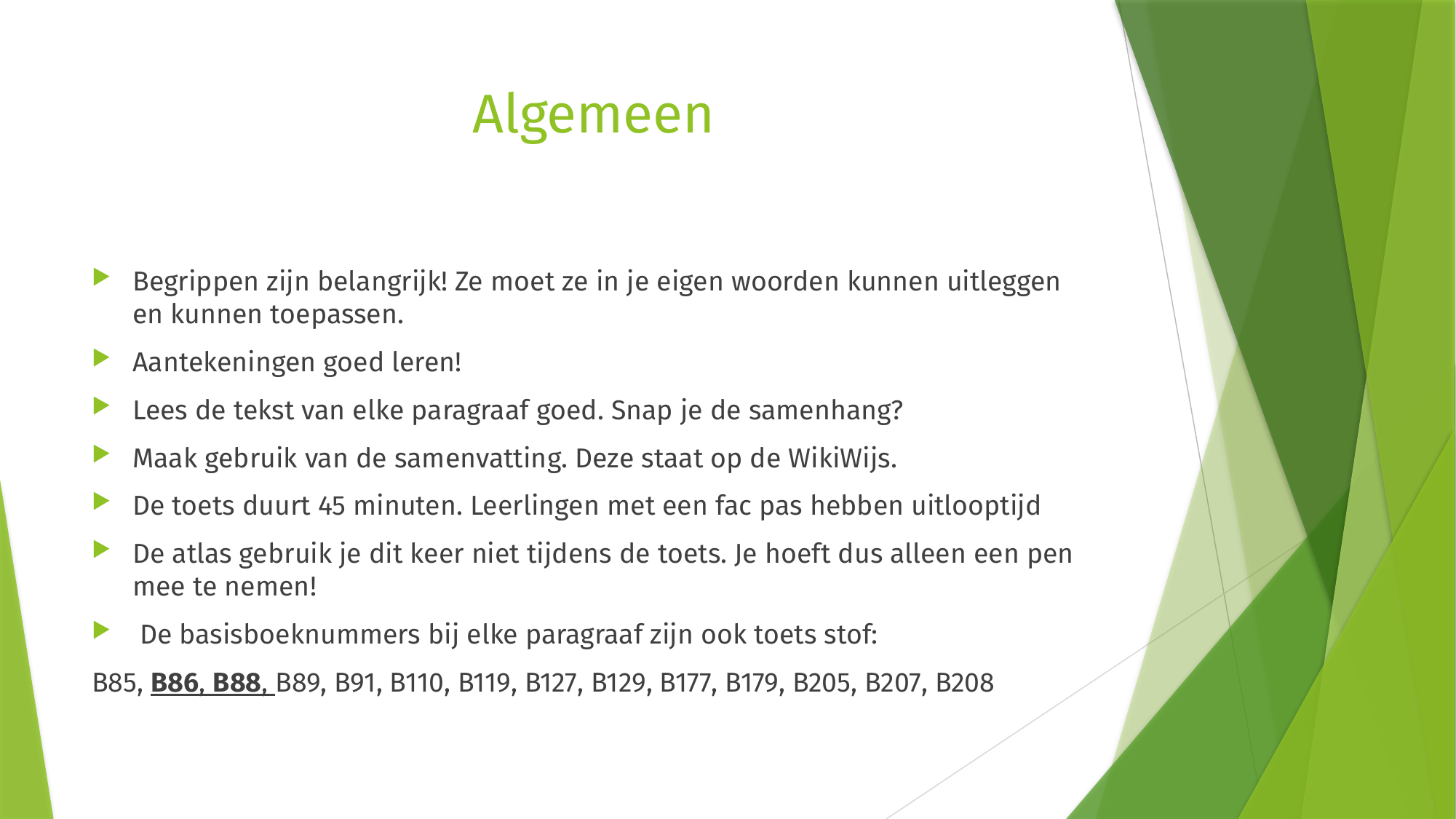

# Algemeen
Begrippen zijn belangrijk! Ze moet ze in je eigen woorden kunnen uitleggen en kunnen toepassen.
Aantekeningen goed leren!
Lees de tekst van elke paragraaf goed. Snap je de samenhang?
Maak gebruik van de samenvatting. Deze staat op de WikiWijs.
De toets duurt 45 minuten. Leerlingen met een fac pas hebben uitlooptijd
De atlas gebruik je dit keer niet tijdens de toets. Je hoeft dus alleen een pen mee te nemen!
 De basisboeknummers bij elke paragraaf zijn ook toets stof:
B85, B86, B88, B89, B91, B110, B119, B127, B129, B177, B179, B205, B207, B208